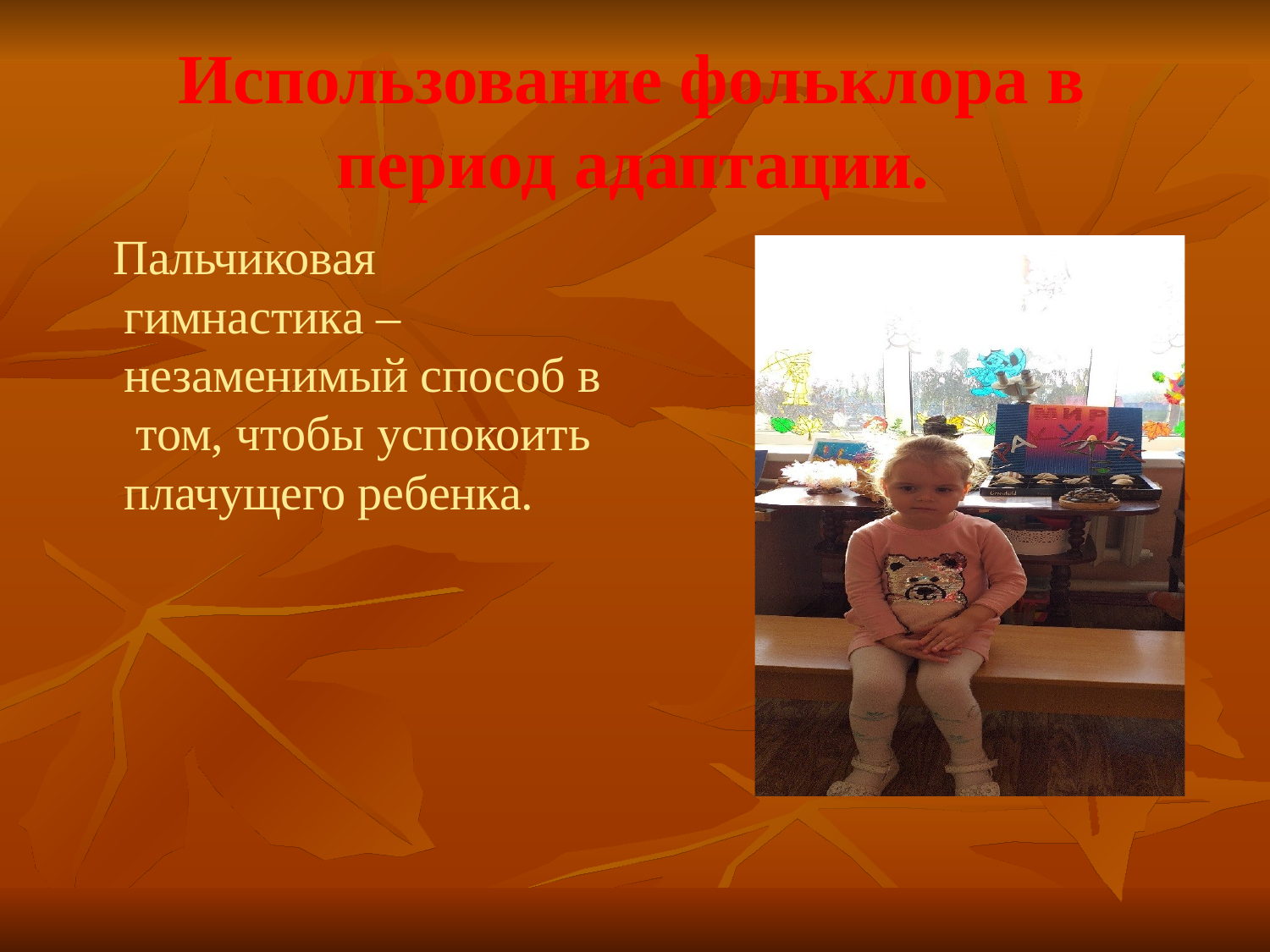

# Использование фольклора в
период адаптации.
Пальчиковая  гимнастика –  незаменимый способ в  том, чтобы успокоить  плачущего ребенка.